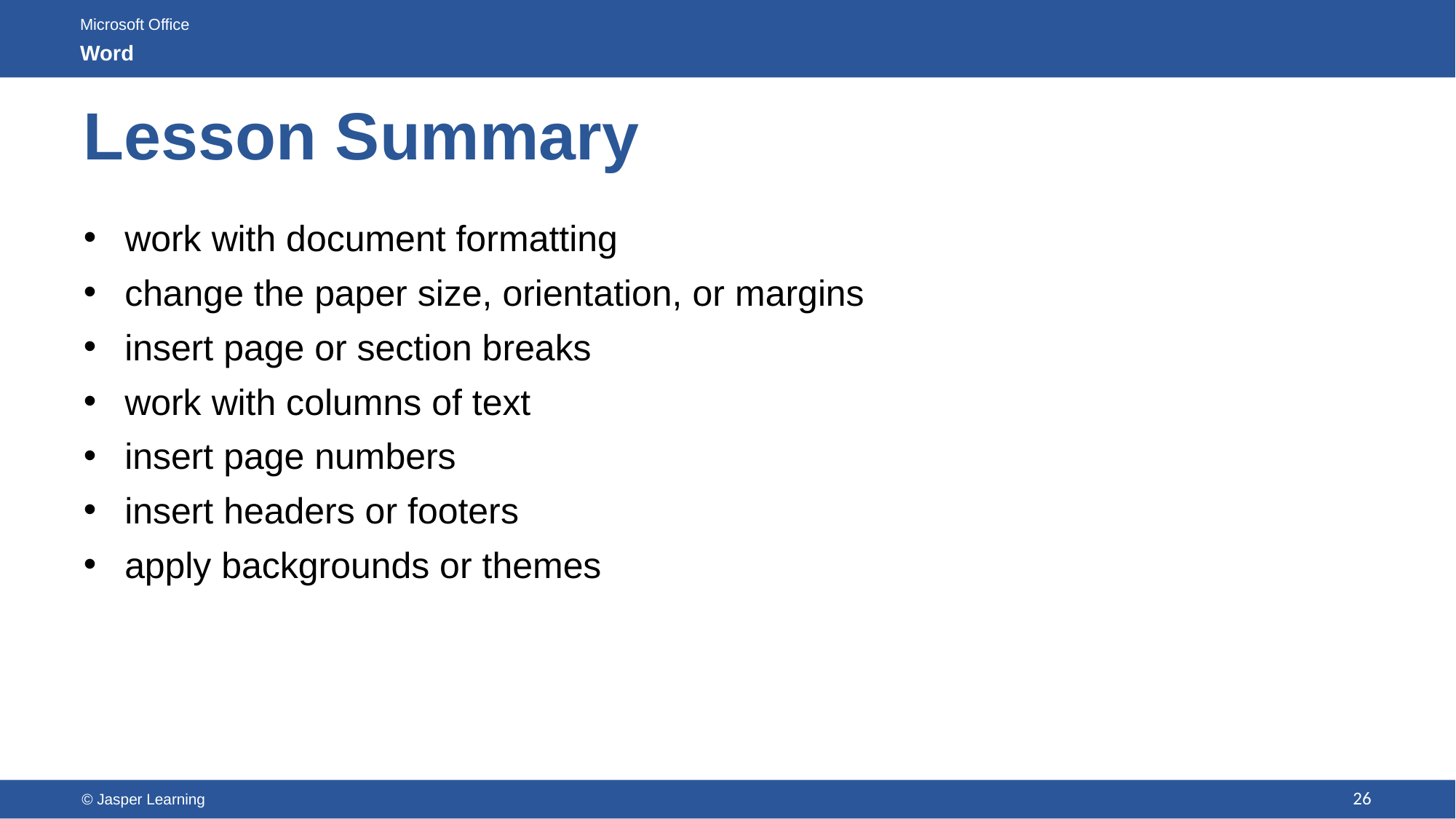

# Lesson Summary
work with document formatting
change the paper size, orientation, or margins
insert page or section breaks
work with columns of text
insert page numbers
insert headers or footers
apply backgrounds or themes
26
© Jasper Learning